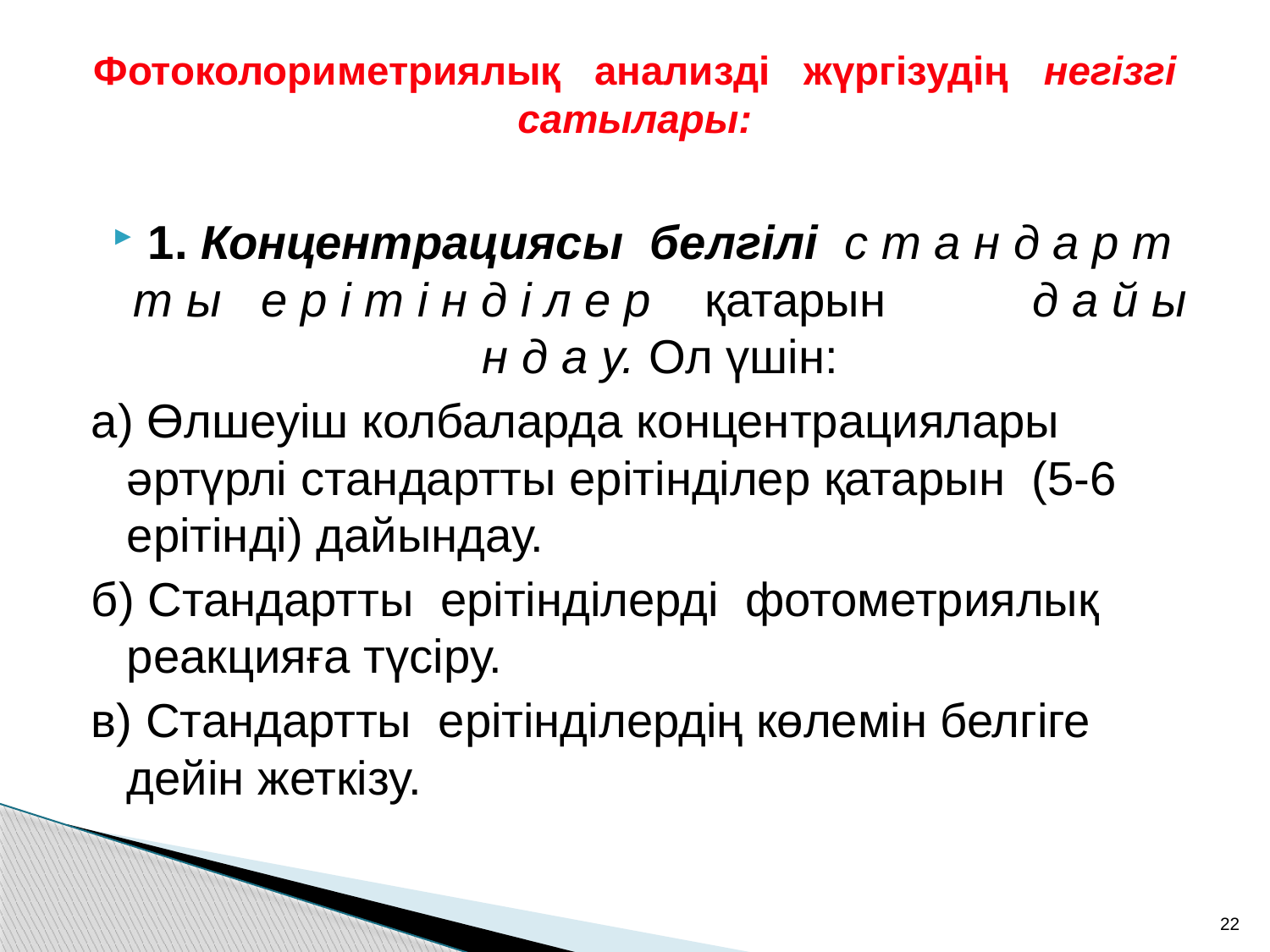

# Фотоколориметриялық   анализді   жүргізудің   негізгі сатылары:
1. Концентрациясы  белгілі  с т а н д а р т т ы   е р і т і н д і л е р    қатарын           д а й ы н д а у. Ол үшін:
а) Өлшеуіш колбаларда концентрациялары әртүрлі стандартты ерітінділер қатарын  (5-6 ерітінді) дайындау.
б) Стандартты  ерітінділерді  фотометриялық реакцияға түсіру.
в) Стандартты  ерітінділердің көлемін белгіге дейін жеткізу.

22